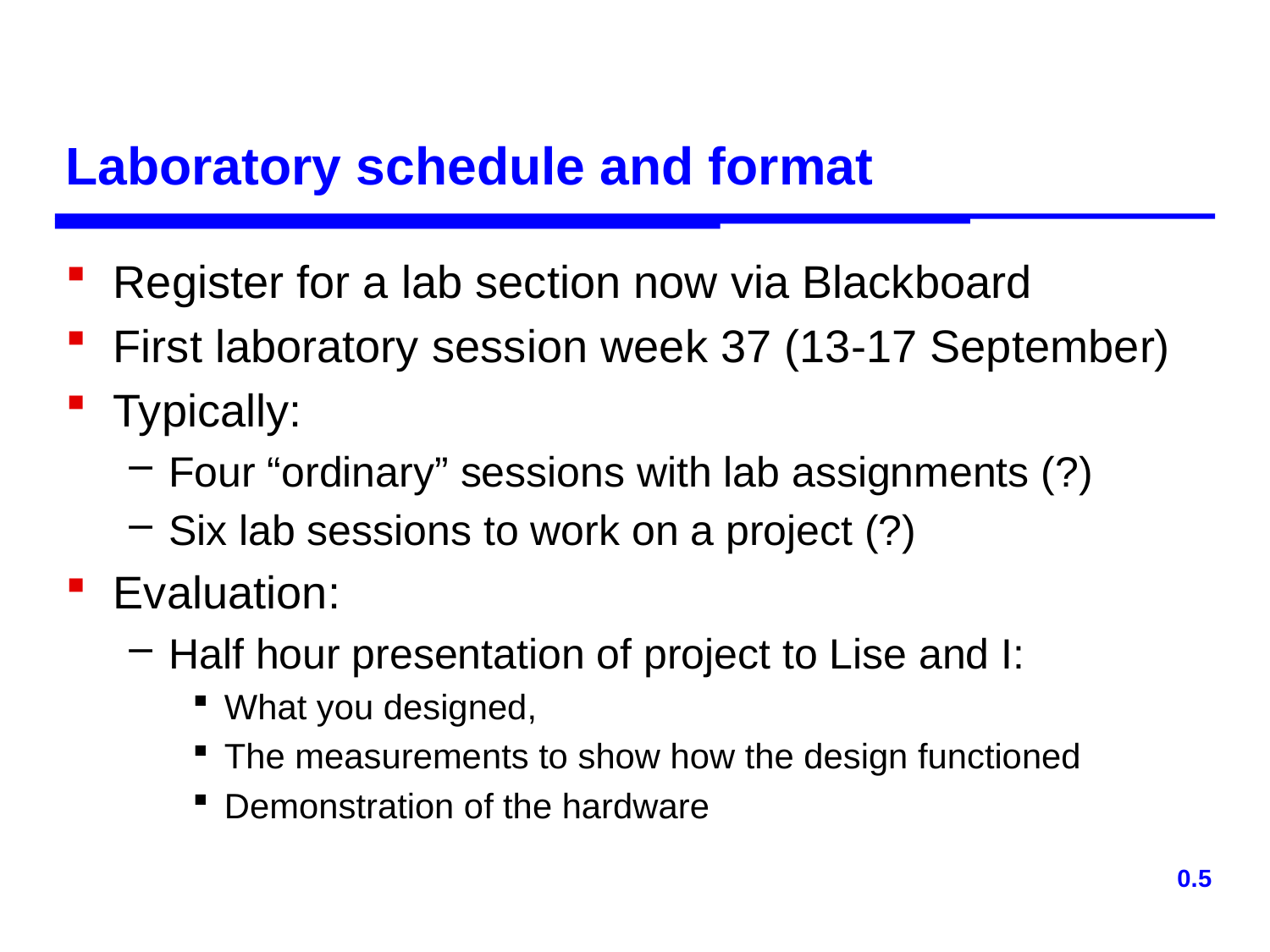

# Laboratory schedule and format
Register for a lab section now via Blackboard
First laboratory session week 37 (13-17 September)
Typically:
Four “ordinary” sessions with lab assignments (?)
Six lab sessions to work on a project (?)
Evaluation:
Half hour presentation of project to Lise and I:
What you designed,
The measurements to show how the design functioned
Demonstration of the hardware